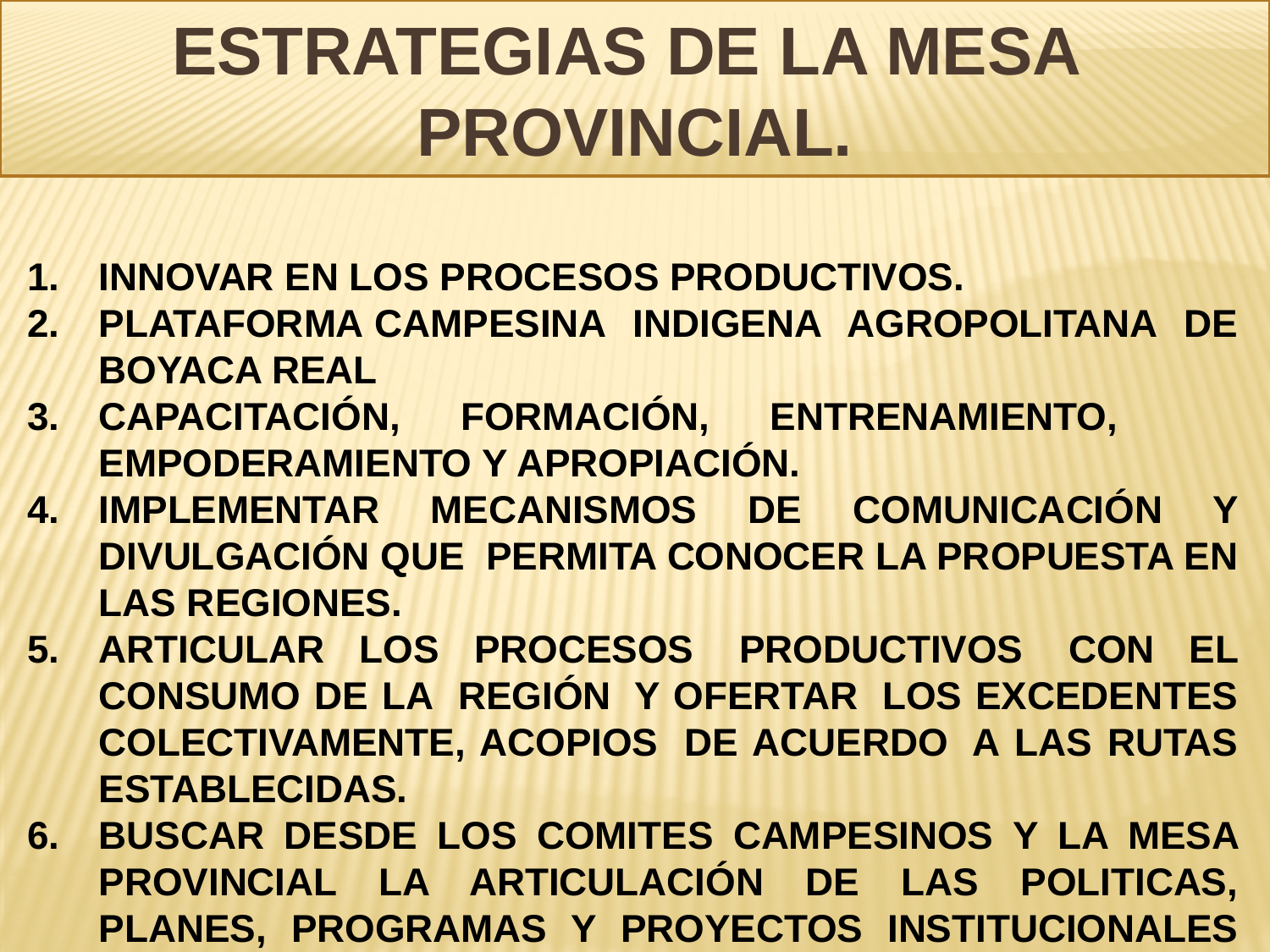

# Estrategias de la mesa  provincial.
INNOVAR EN LOS PROCESOS PRODUCTIVOS.
PLATAFORMA CAMPESINA INDIGENA AGROPOLITANA DE BOYACA REAL
CAPACITACIÓN, FORMACIÓN, ENTRENAMIENTO,   EMPODERAMIENTO Y APROPIACIÓN.
IMPLEMENTAR MECANISMOS DE COMUNICACIÓN Y DIVULGACIÓN QUE  PERMITA CONOCER LA PROPUESTA EN LAS REGIONES.
ARTICULAR LOS PROCESOS  PRODUCTIVOS  CON EL CONSUMO DE LA  REGIÓN  Y OFERTAR  LOS EXCEDENTES COLECTIVAMENTE, ACOPIOS  DE ACUERDO  A LAS RUTAS ESTABLECIDAS.
BUSCAR DESDE LOS COMITES CAMPESINOS Y LA MESA PROVINCIAL LA ARTICULACIÓN DE LAS POLITICAS, PLANES, PROGRAMAS Y PROYECTOS INSTITUCIONALES DE ORDEN MUNICIPAL, DEPARTAMENTAL, REGIONAL Y NACIONAL.